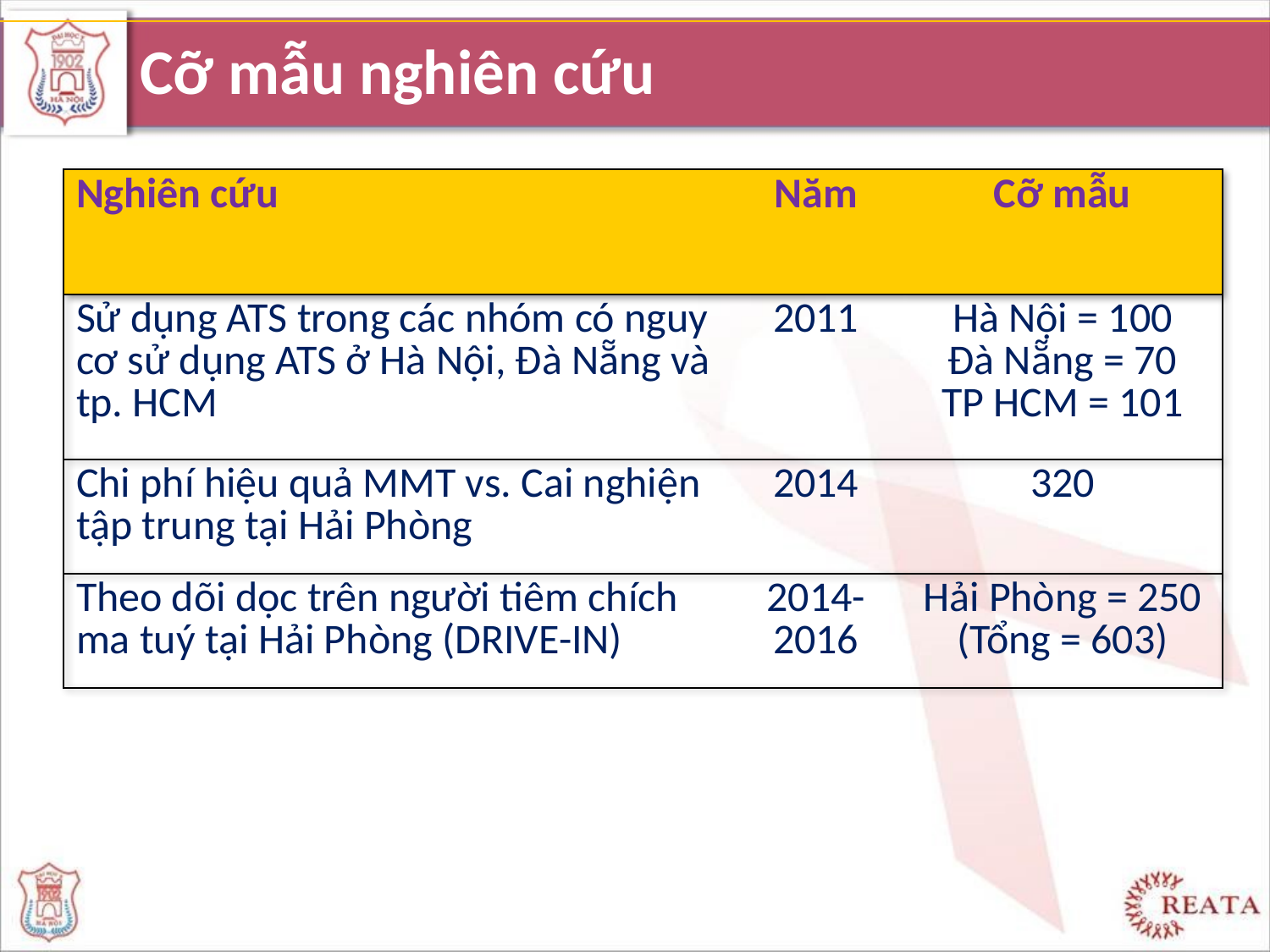

# Cỡ mẫu nghiên cứu
| Nghiên cứu | Năm | Cỡ mẫu |
| --- | --- | --- |
| Sử dụng ATS trong các nhóm có nguy cơ sử dụng ATS ở Hà Nội, Đà Nẵng và tp. HCM | 2011 | Hà Nội = 100 Đà Nẵng = 70 TP HCM = 101 |
| Chi phí hiệu quả MMT vs. Cai nghiện tập trung tại Hải Phòng | 2014 | 320 |
| Theo dõi dọc trên người tiêm chích ma tuý tại Hải Phòng (DRIVE-IN) | 2014-2016 | Hải Phòng = 250 (Tổng = 603) |